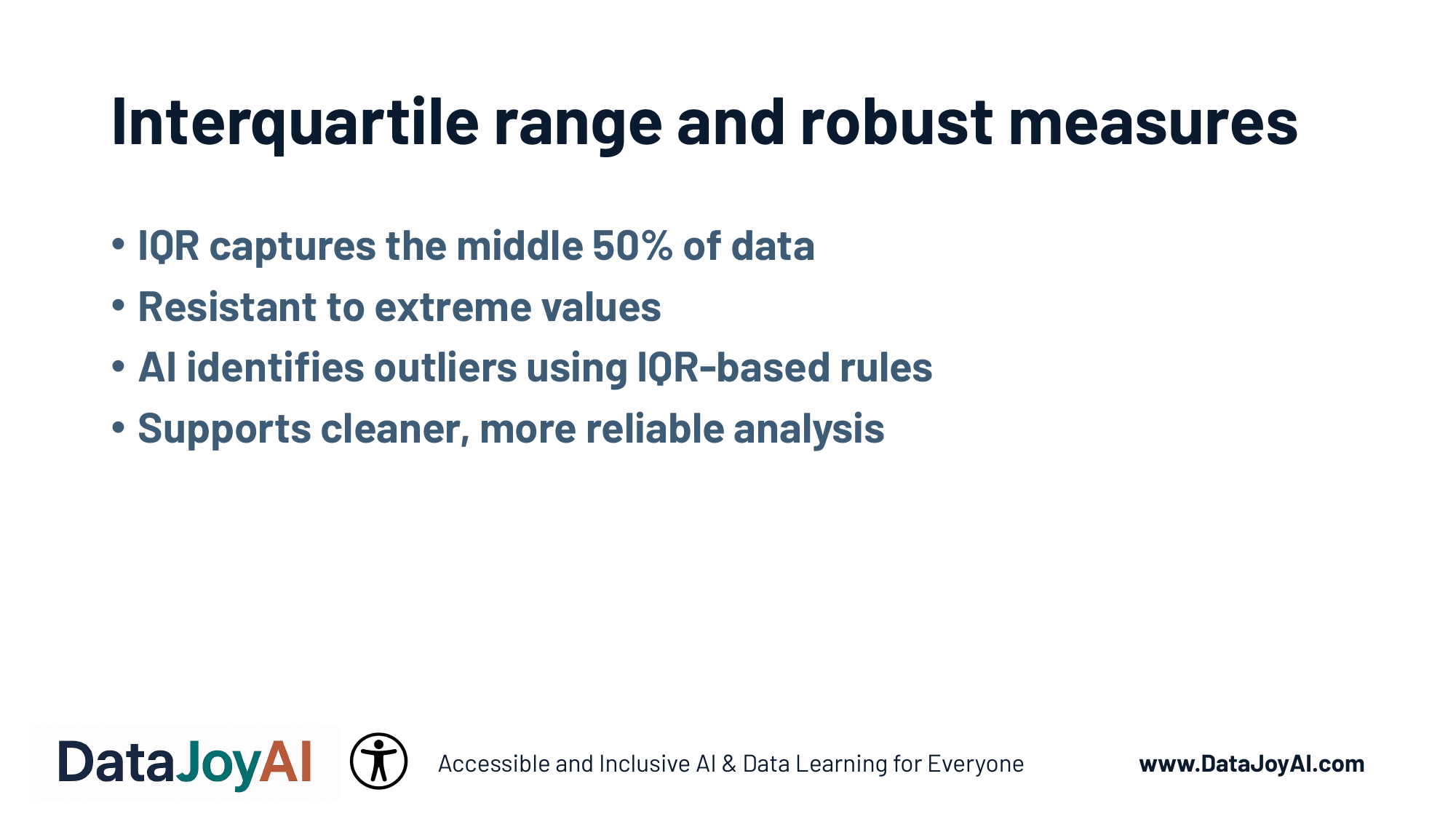

# Interquartile range and robust measures
IQR captures the middle 50% of data
Resistant to extreme values
AI identifies outliers using IQR‑based rules
Supports cleaner, more reliable analysis